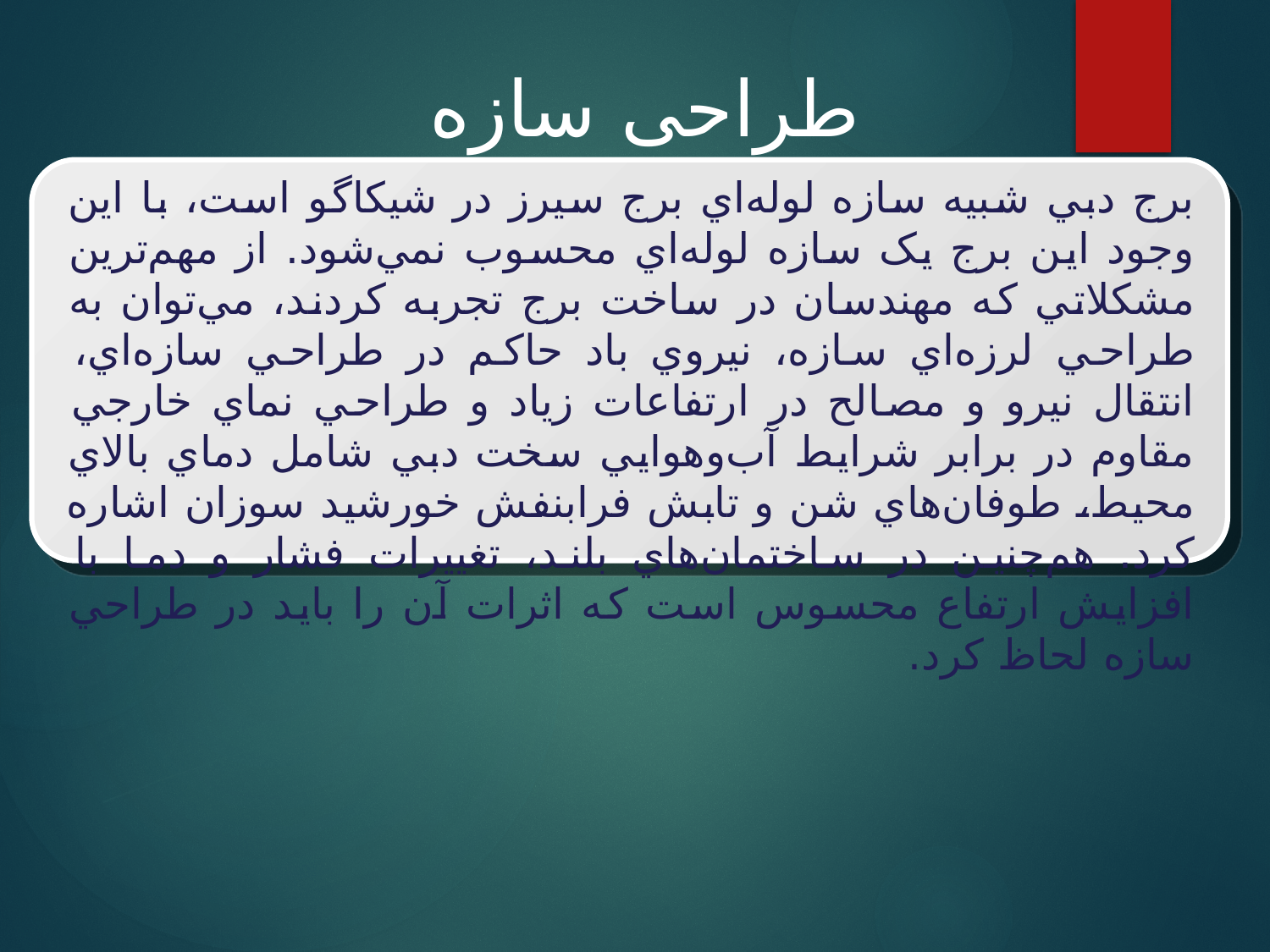

طراحی سازه

برج دبي شبيه سازه لوله‌اي برج سيرز در شيکاگو است، با اين وجود اين برج يک سازه لوله‌اي محسوب نمي‌شود. از مهم‌ترين مشکلاتي که مهندسان در ساخت برج تجربه کردند، مي‌توان به طراحي لرزه‌اي سازه، نيروي باد حاکم در طراحي سازه‌اي، انتقال نيرو و مصالح در ارتفاعات زياد و طراحي نماي خارجي مقاوم در برابر شرايط آب‌وهوايي سخت دبي شامل دماي بالاي محيط، طوفان‌هاي شن و تابش فرابنفش خورشيد سوزان اشاره کرد. هم‌چنين در ساختمان‌هاي بلند، تغييرات فشار و دما با افزايش ارتفاع محسوس است که اثرات آن را بايد در طراحي سازه لحاظ کرد.